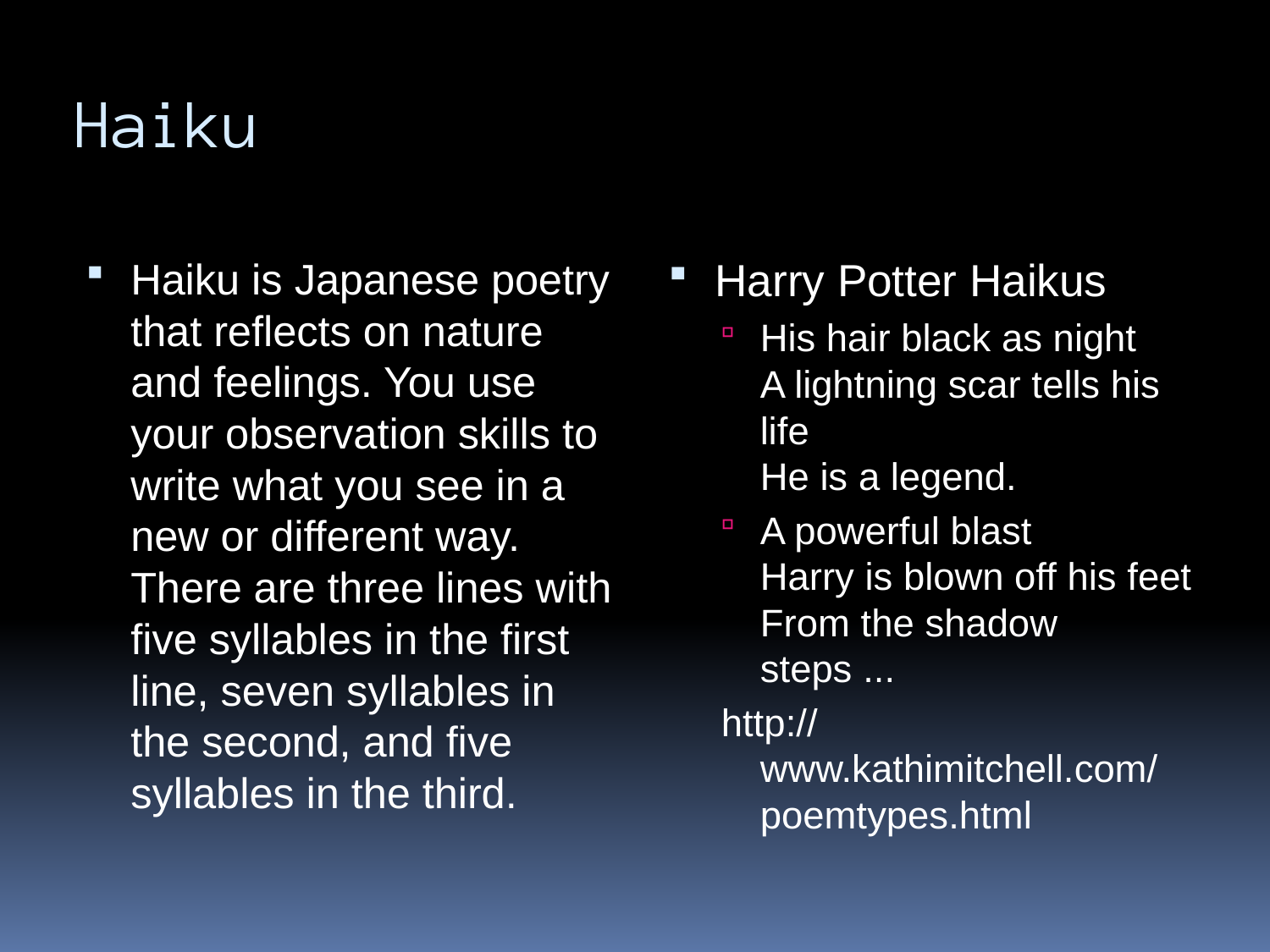

# Haiku
Haiku is Japanese poetry that reflects on nature and feelings. You use your observation skills to write what you see in a new or different way.
There are three lines with five syllables in the first line, seven syllables in the second, and five syllables in the third.
Harry Potter Haikus
His hair black as night
A lightning scar tells his life
He is a legend.
A powerful blast
Harry is blown off his feet
From the shadow steps ...
http://www.kathimitchell.com/poemtypes.html